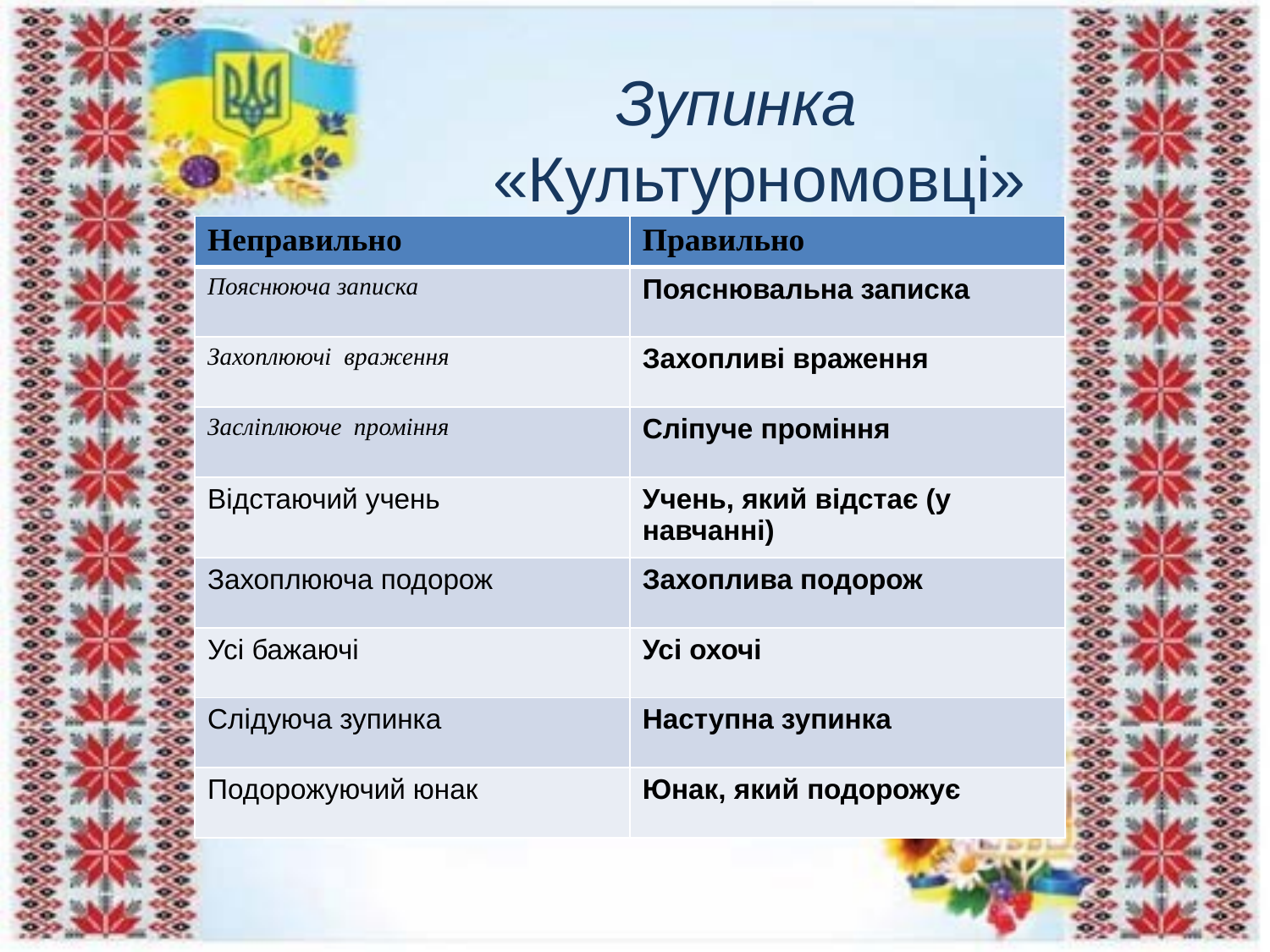

Зупинка
      «Культурномовці»
| Неправильно | Правильно |
| --- | --- |
| Пояснююча записка | Пояснювальна записка |
| Захоплюючі враження | Захопливі враження |
| Засліплююче проміння | Сліпуче проміння |
| Відстаючий учень | Учень, який відстає (у навчанні) |
| Захоплююча подорож | Захоплива подорож |
| Усі бажаючі | Усі охочі |
| Слідуюча зупинка | Наступна зупинка |
| Подорожуючий юнак | Юнак, який подорожує |
Ваше завдання відшукати лексичну помилку дієприкметниках.